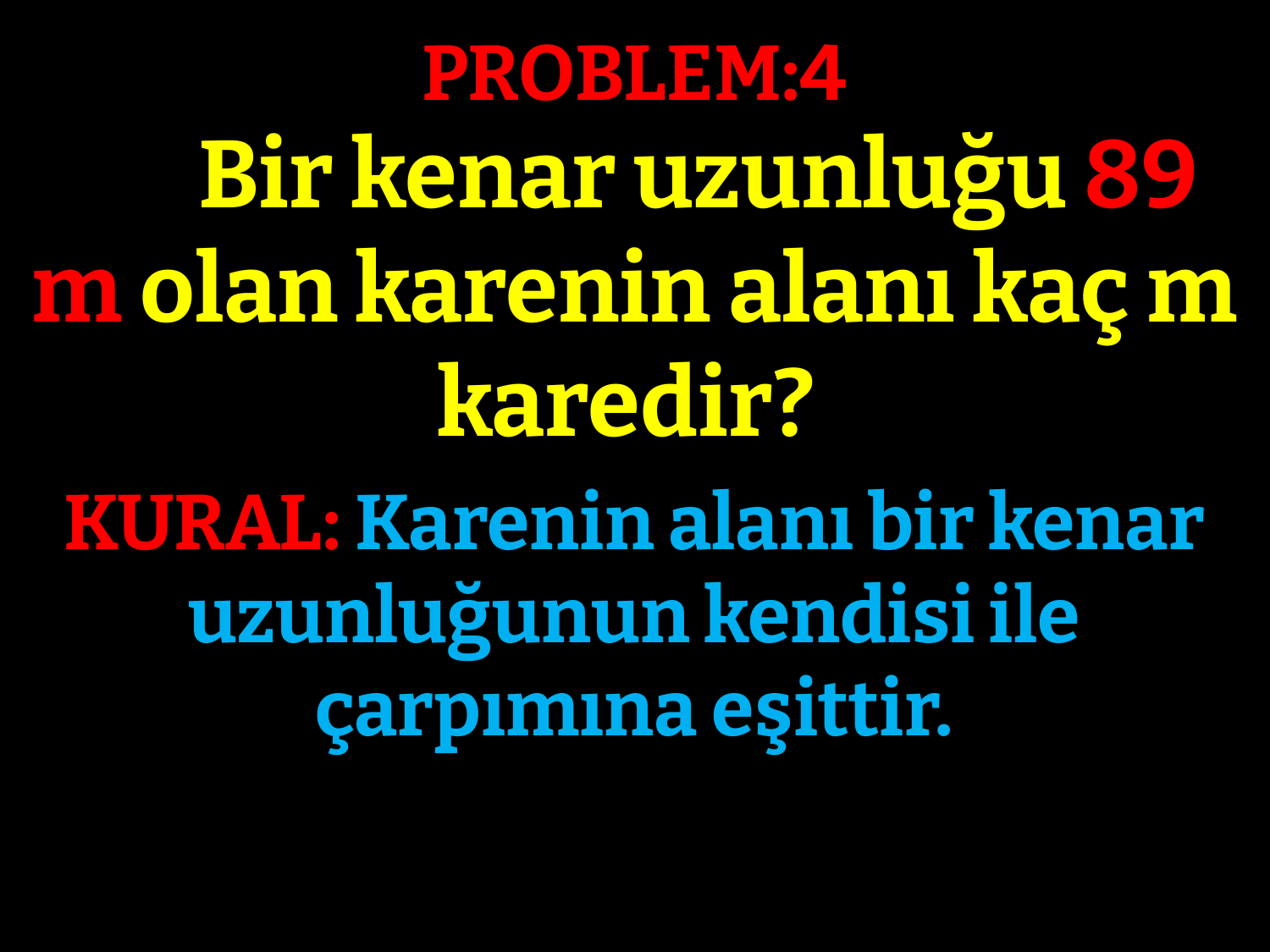

PROBLEM:4
 	Bir kenar uzunluğu 89 m olan karenin alanı kaç m karedir?
#
KURAL: Karenin alanı bir kenar uzunluğunun kendisi ile çarpımına eşittir.